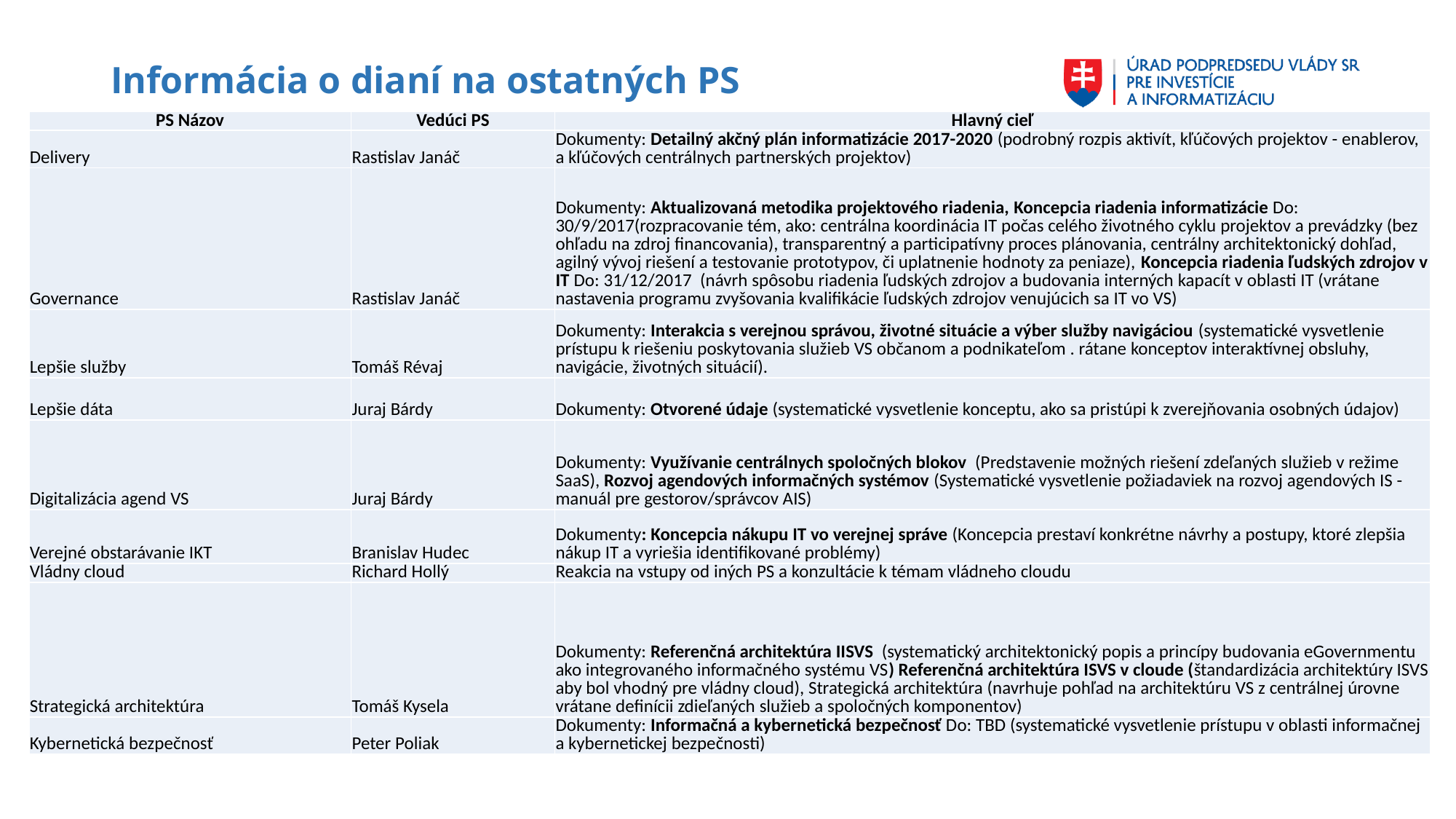

# Informácia o dianí na ostatných PS
| PS Názov | Vedúci PS | Hlavný cieľ |
| --- | --- | --- |
| Delivery | Rastislav Janáč | Dokumenty: Detailný akčný plán informatizácie 2017-2020 (podrobný rozpis aktivít, kľúčových projektov - enablerov, a kľúčových centrálnych partnerských projektov) |
| Governance | Rastislav Janáč | Dokumenty: Aktualizovaná metodika projektového riadenia, Koncepcia riadenia informatizácie Do: 30/9/2017(rozpracovanie tém, ako: centrálna koordinácia IT počas celého životného cyklu projektov a prevádzky (bez ohľadu na zdroj financovania), transparentný a participatívny proces plánovania, centrálny architektonický dohľad, agilný vývoj riešení a testovanie prototypov, či uplatnenie hodnoty za peniaze), Koncepcia riadenia ľudských zdrojov v IT Do: 31/12/2017 (návrh spôsobu riadenia ľudských zdrojov a budovania interných kapacít v oblasti IT (vrátane nastavenia programu zvyšovania kvalifikácie ľudských zdrojov venujúcich sa IT vo VS) |
| Lepšie služby | Tomáš Révaj | Dokumenty: Interakcia s verejnou správou, životné situácie a výber služby navigáciou (systematické vysvetlenie prístupu k riešeniu poskytovania služieb VS občanom a podnikateľom . rátane konceptov interaktívnej obsluhy, navigácie, životných situácií). |
| Lepšie dáta | Juraj Bárdy | Dokumenty: Otvorené údaje (systematické vysvetlenie konceptu, ako sa pristúpi k zverejňovania osobných údajov) |
| Digitalizácia agend VS | Juraj Bárdy | Dokumenty: Využívanie centrálnych spoločných blokov (Predstavenie možných riešení zdeľaných služieb v režime SaaS), Rozvoj agendových informačných systémov (Systematické vysvetlenie požiadaviek na rozvoj agendových IS - manuál pre gestorov/správcov AIS) |
| Verejné obstarávanie IKT | Branislav Hudec | Dokumenty: Koncepcia nákupu IT vo verejnej správe (Koncepcia prestaví konkrétne návrhy a postupy, ktoré zlepšia nákup IT a vyriešia identifikované problémy) |
| Vládny cloud | Richard Hollý | Reakcia na vstupy od iných PS a konzultácie k témam vládneho cloudu |
| Strategická architektúra | Tomáš Kysela | Dokumenty: Referenčná architektúra IISVS (systematický architektonický popis a princípy budovania eGovernmentu ako integrovaného informačného systému VS) Referenčná architektúra ISVS v cloude (štandardizácia architektúry ISVS aby bol vhodný pre vládny cloud), Strategická architektúra (navrhuje pohľad na architektúru VS z centrálnej úrovne vrátane definícii zdieľaných služieb a spoločných komponentov) |
| Kybernetická bezpečnosť | Peter Poliak | Dokumenty: Informačná a kybernetická bezpečnosť Do: TBD (systematické vysvetlenie prístupu v oblasti informačnej a kybernetickej bezpečnosti) |